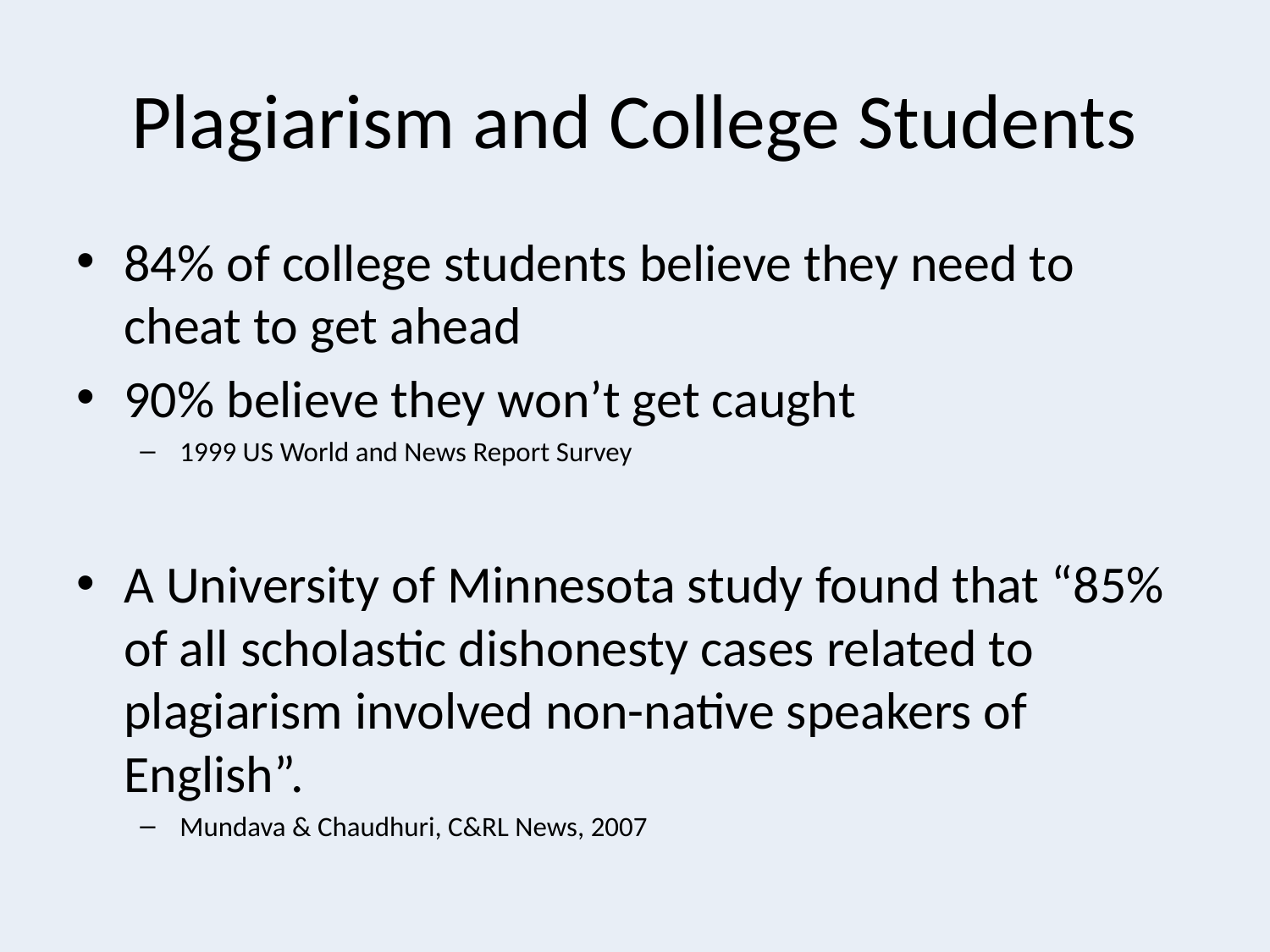

# Plagiarism and College Students
84% of college students believe they need to cheat to get ahead
90% believe they won’t get caught
1999 US World and News Report Survey

A University of Minnesota study found that “85% of all scholastic dishonesty cases related to plagiarism involved non-native speakers of English”.
Mundava & Chaudhuri, C&RL News, 2007